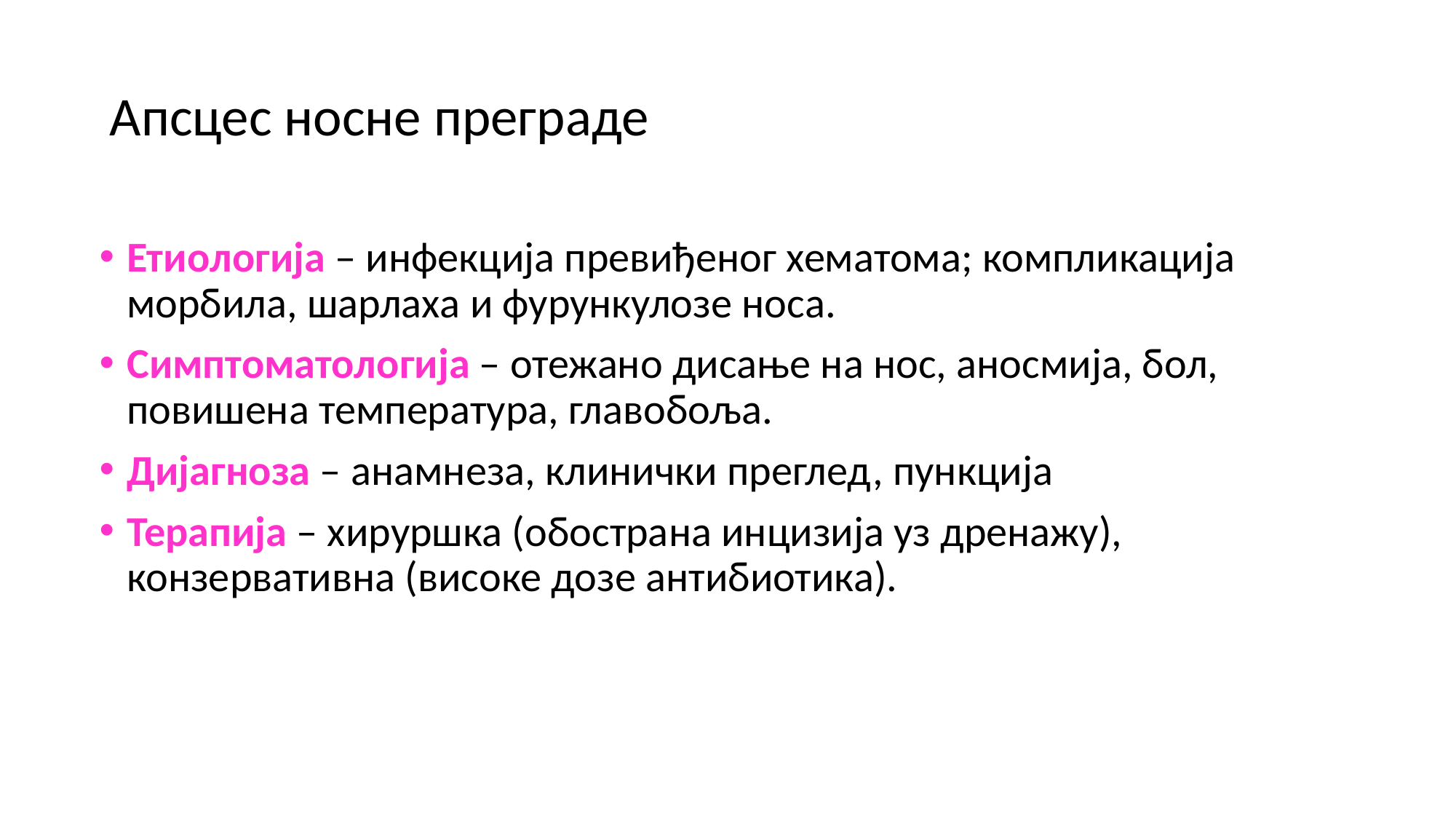

# Апсцес носне преграде
Етиологија – инфекција превиђеног хематома; компликација морбила, шарлаха и фурункулозе носа.
Симптоматологија – отежано дисање на нос, аносмија, бол, повишена температура, главобоља.
Дијагноза – анамнеза, клинички преглед, пункција
Терапија – хируршка (обострана инцизија уз дренажу), конзервативна (високе дозе антибиотика).